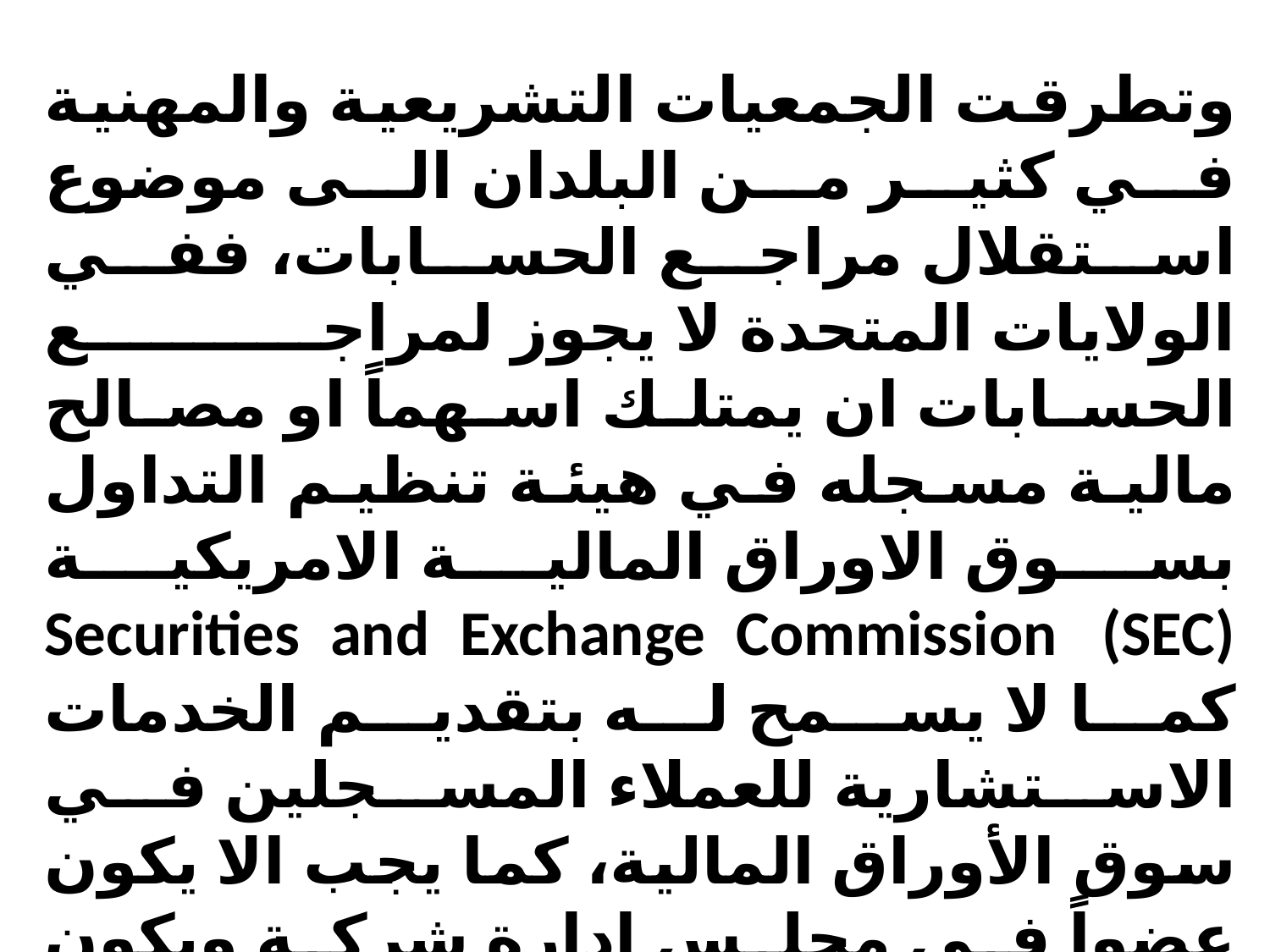

وتطرقت الجمعيات التشريعية والمهنية في كثير من البلدان الى موضوع استقلال مراجع الحسابات، ففي الولايات المتحدة لا يجوز لمراجع الحسابات ان يمتلك اسهماً او مصالح مالية مسجله في هيئة تنظيم التداول بسوق الاوراق المالية الامريكية Securities and Exchange Commission  (SEC) كما لا يسمح له بتقديم الخدمات الاستشارية للعملاء المسجلين في سوق الأوراق المالية، كما يجب الا يكون عضواً في مجلس إدارة شركة ويكون معيناً مراجعاً لحساباتها،